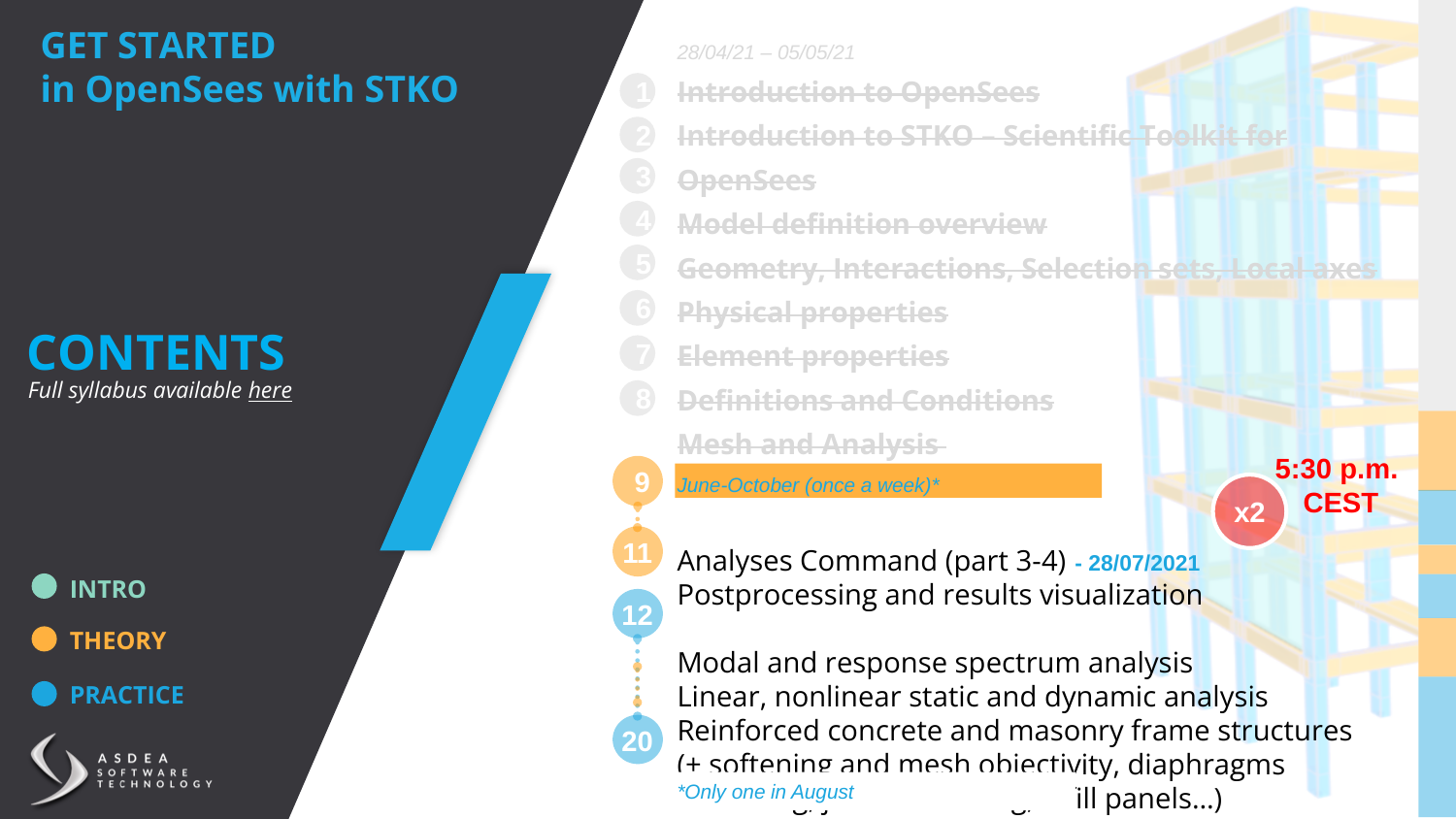

GET STARTED
in OpenSees with STKO
28/04/21 – 05/05/21
Introduction to OpenSees
Introduction to STKO – Scientific Toolkit for OpenSees
Model definition overview
Geometry, Interactions, Selection sets, Local axes
Physical properties
Element properties
Definitions and Conditions
Mesh and Analysis
June-October (once a week)*
Analyses Command (part 1-2)
Analyses Command (part 3-4) - 28/07/2021
Postprocessing and results visualization

Modal and response spectrum analysis
Linear, nonlinear static and dynamic analysis
Reinforced concrete and masonry frame structures
(+ softening and mesh objectivity, diaphragms modelling, joints modeling, infill panels…)

1
2
3
4
5
6
CONTENTS
7
Full syllabus available here
8

5:30 p.m.
CEST
9

x2

11

INTRO

12

THEORY

PRACTICE

20
*Only one in August